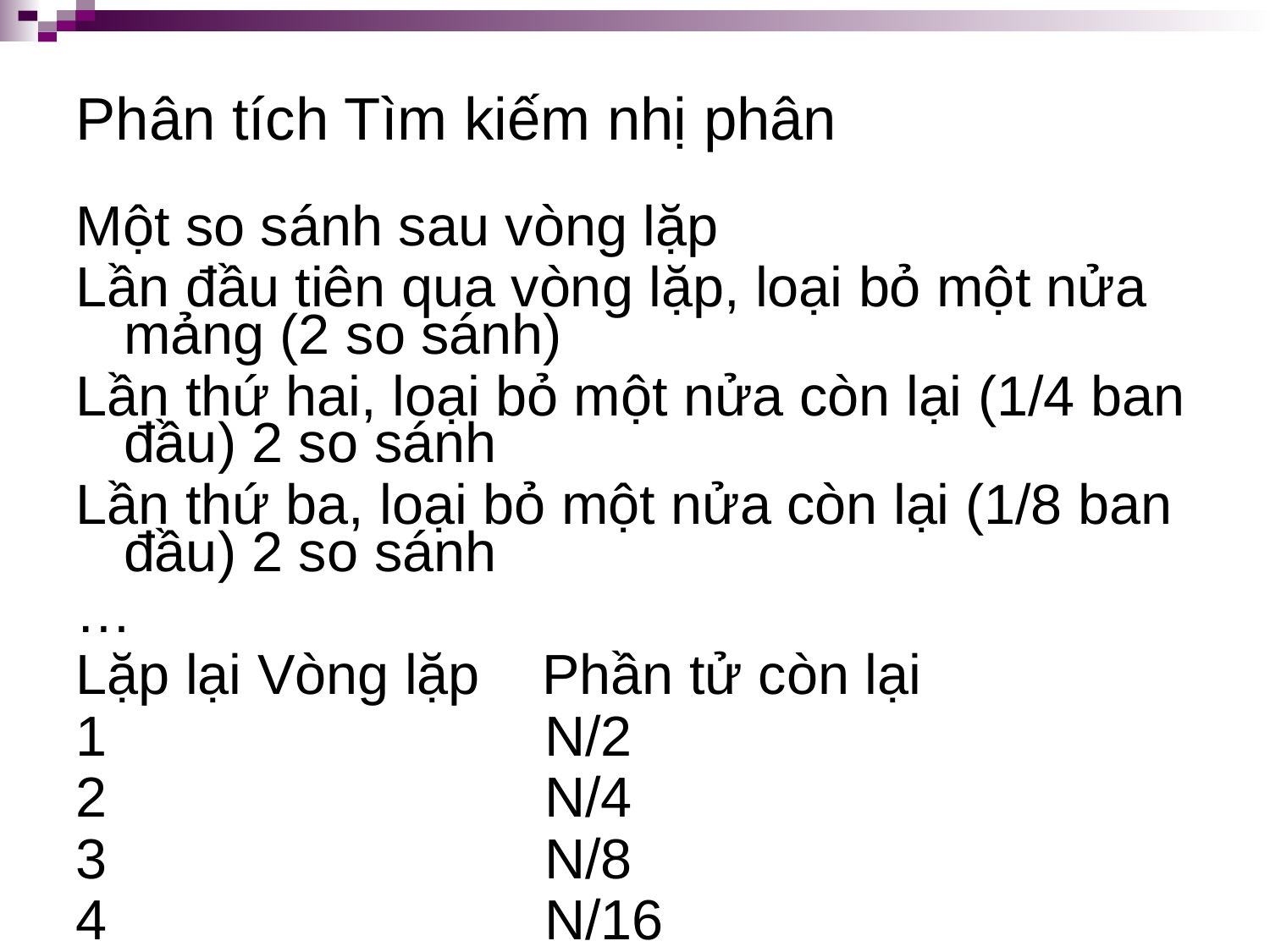

# Phân tích Tìm kiếm nhị phân
Một so sánh sau vòng lặp
Lần đầu tiên qua vòng lặp, loại bỏ một nửa mảng (2 so sánh)
Lần thứ hai, loại bỏ một nửa còn lại (1/4 ban đầu) 2 so sánh
Lần thứ ba, loại bỏ một nửa còn lại (1/8 ban đầu) 2 so sánh
…
Lặp lại Vòng lặp    Phần tử còn lại
1                            N/2
2                            N/4
3                            N/8
4                            N/16
…
??                           1
Mất bao lâu để đạt được 1?